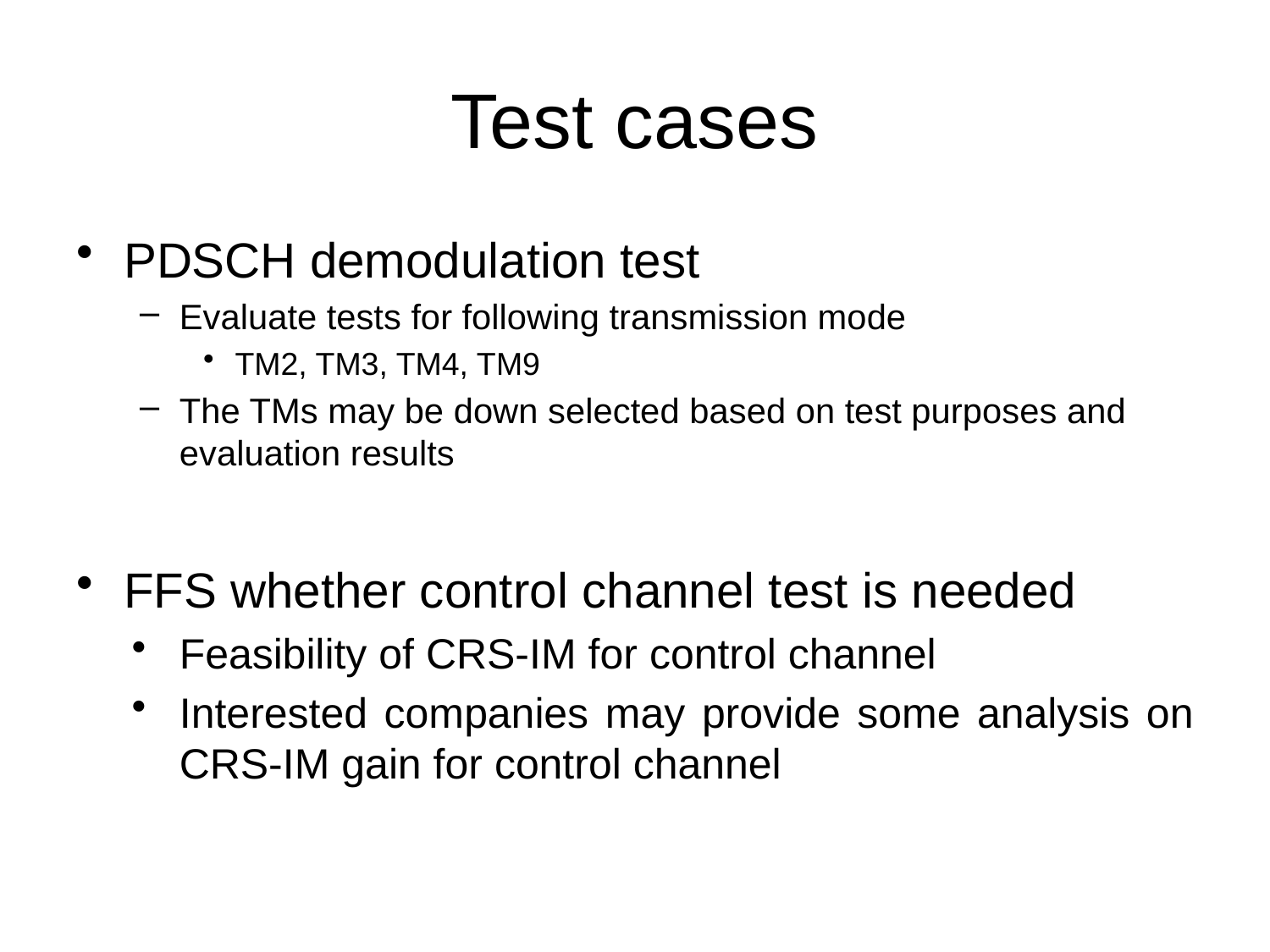

# Test cases
PDSCH demodulation test
Evaluate tests for following transmission mode
TM2, TM3, TM4, TM9
The TMs may be down selected based on test purposes and evaluation results

FFS whether control channel test is needed
Feasibility of CRS-IM for control channel
Interested companies may provide some analysis on CRS-IM gain for control channel